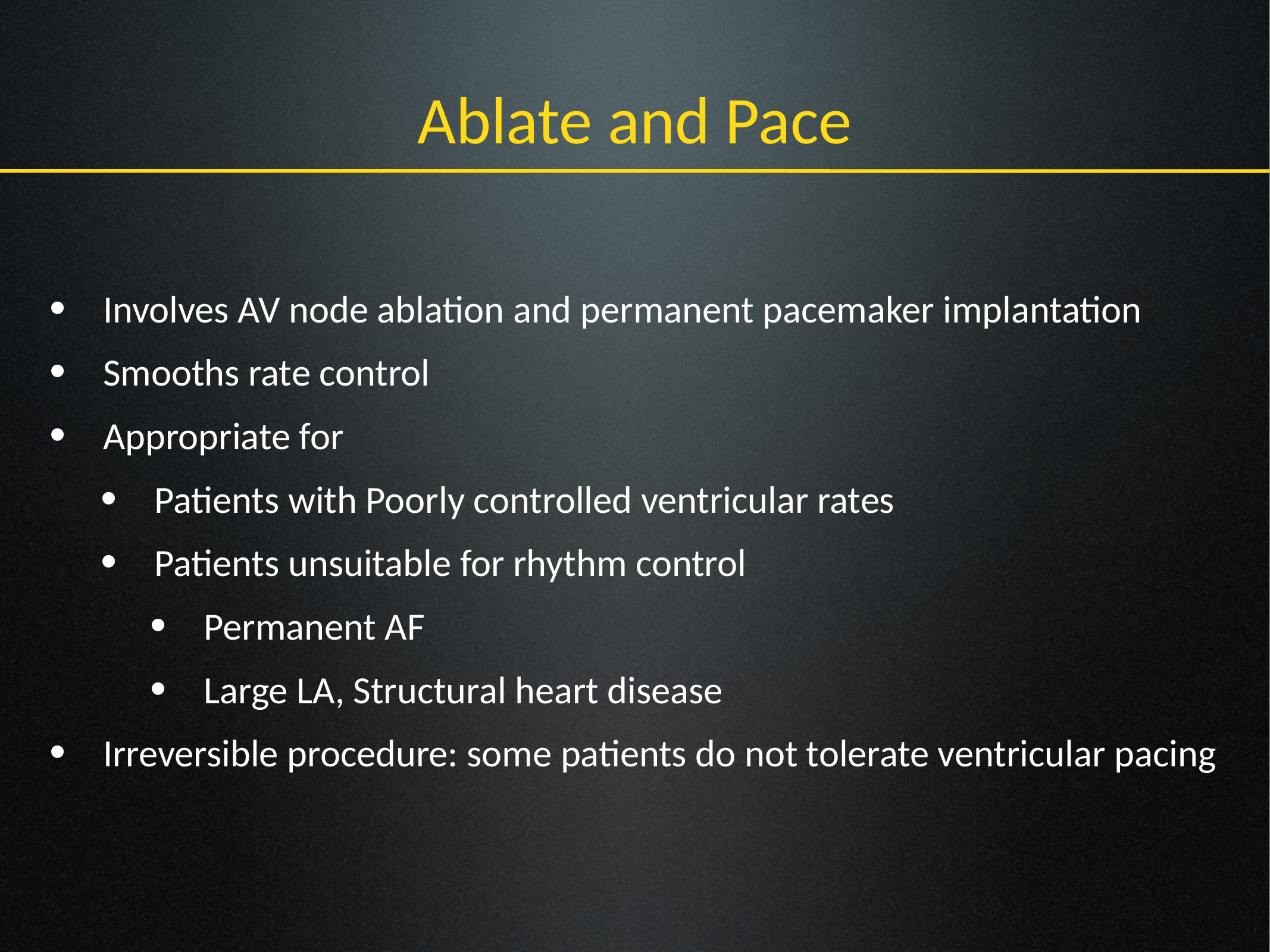

# Ablate and Pace
Involves AV node ablation and permanent pacemaker implantation
Smooths rate control
Appropriate for
Patients with Poorly controlled ventricular rates
Patients unsuitable for rhythm control
Permanent AF
Large LA, Structural heart disease
Irreversible procedure: some patients do not tolerate ventricular pacing